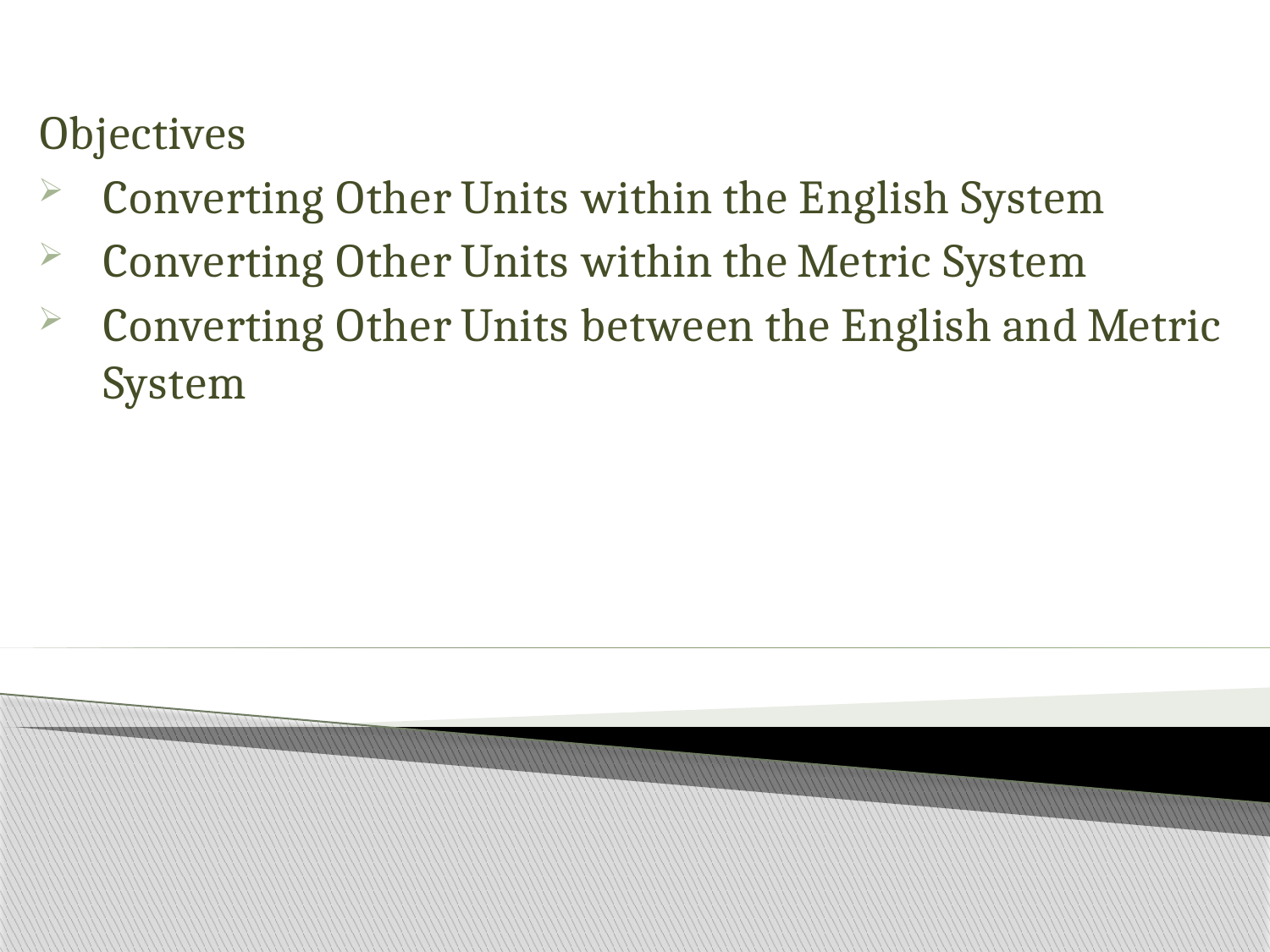

Objectives
Converting Other Units within the English System
Converting Other Units within the Metric System
Converting Other Units between the English and Metric System